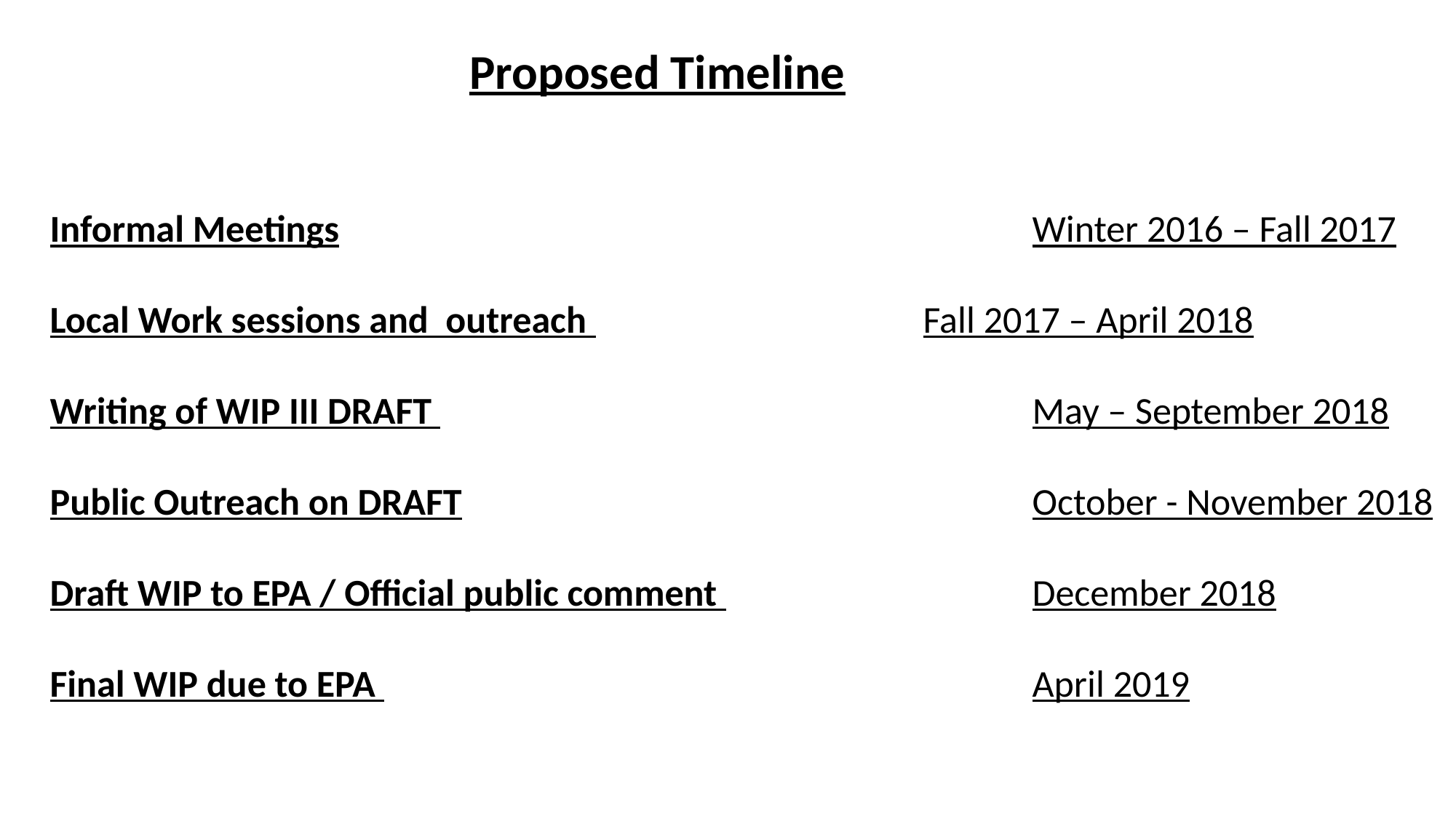

Proposed Timeline
Informal Meetings							Winter 2016 – Fall 2017

Local Work sessions and  outreach 				Fall 2017 – April 2018

Writing of WIP III DRAFT 						May – September 2018

Public Outreach on DRAFT						October - November 2018

Draft WIP to EPA / Official public comment 			December 2018

Final WIP due to EPA 						April 2019